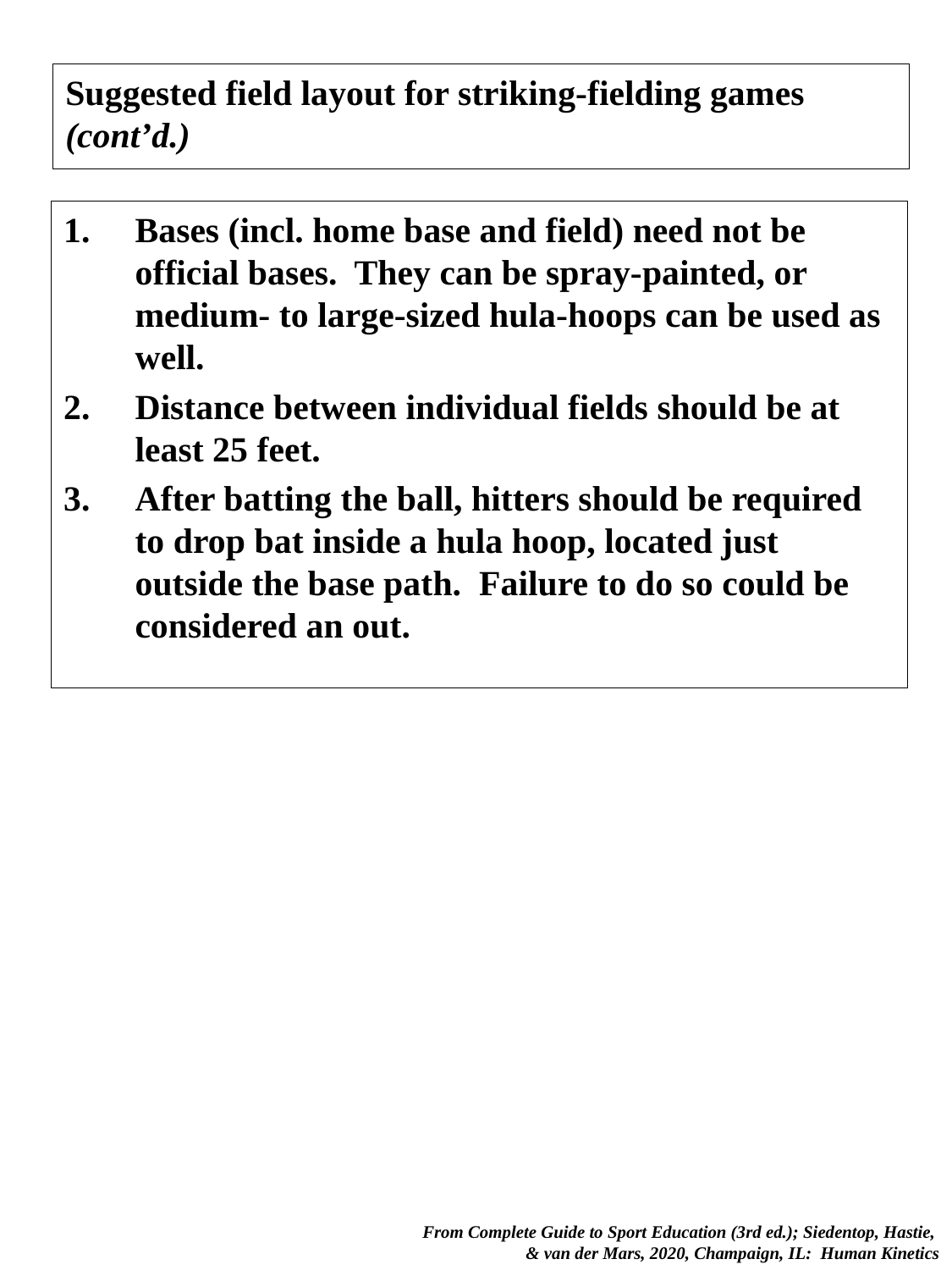

Suggested field layout for striking-fielding games (cont’d.)
Bases (incl. home base and field) need not be official bases.  They can be spray-painted, or medium- to large-sized hula-hoops can be used as well.
Distance between individual fields should be at least 25 feet.
After batting the ball, hitters should be required to drop bat inside a hula hoop, located just outside the base path.  Failure to do so could be considered an out.
 From Complete Guide to Sport Education (3rd ed.); Siedentop, Hastie,
& van der Mars, 2020, Champaign, IL:  Human Kinetics